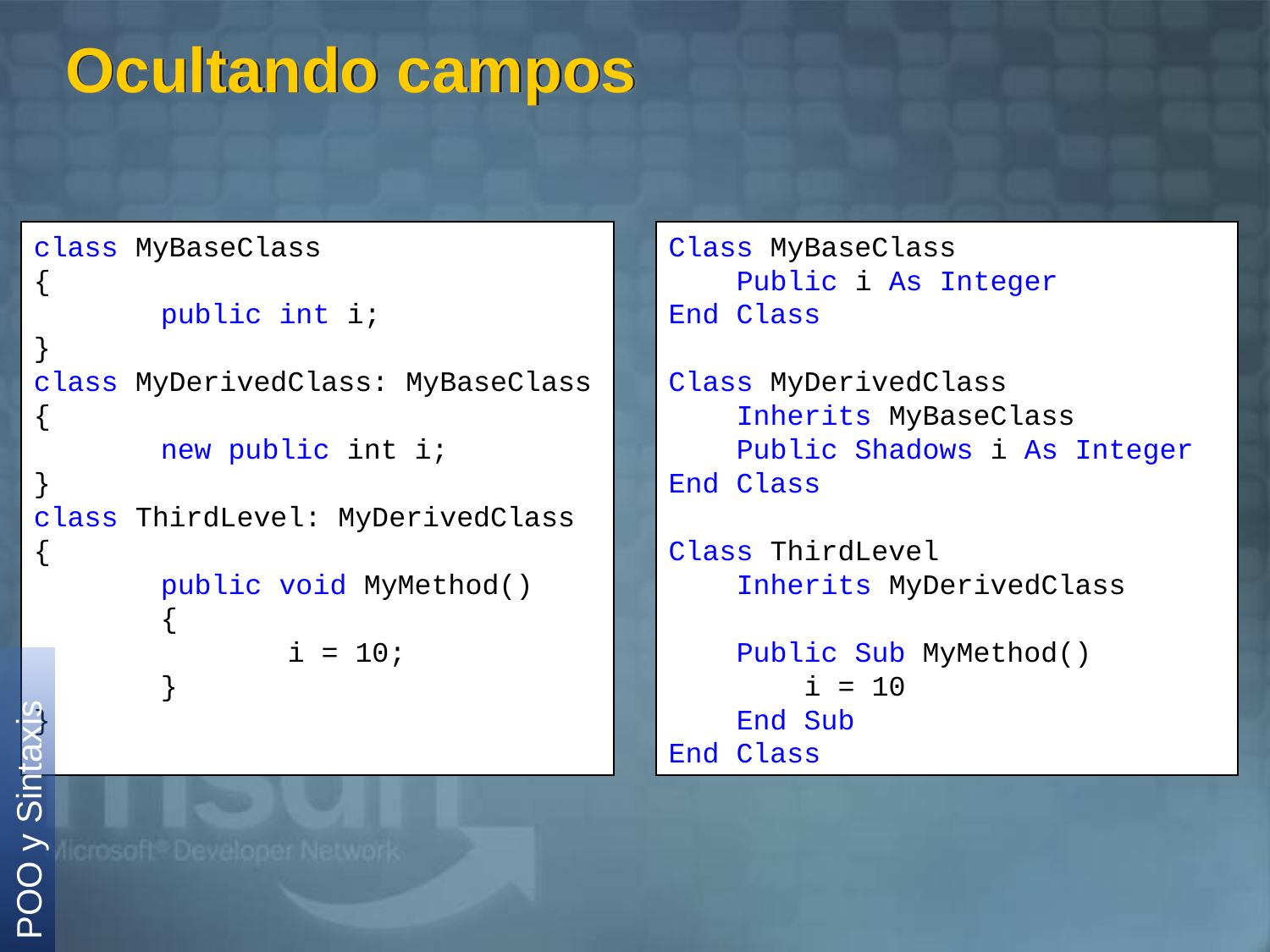

# Ocultando campos
class MyBaseClass
{
	public int i;
}
class MyDerivedClass: MyBaseClass
{
	new public int i;
}
class ThirdLevel: MyDerivedClass
{
	public void MyMethod()
	{
		i = 10;
	}
}

Class MyBaseClass
    Public i As Integer
End Class

Class MyDerivedClass
    Inherits MyBaseClass
    Public Shadows i As Integer
End Class

Class ThirdLevel
    Inherits MyDerivedClass

    Public Sub MyMethod()
        i = 10
    End Sub
End Class
POO y Sintaxis